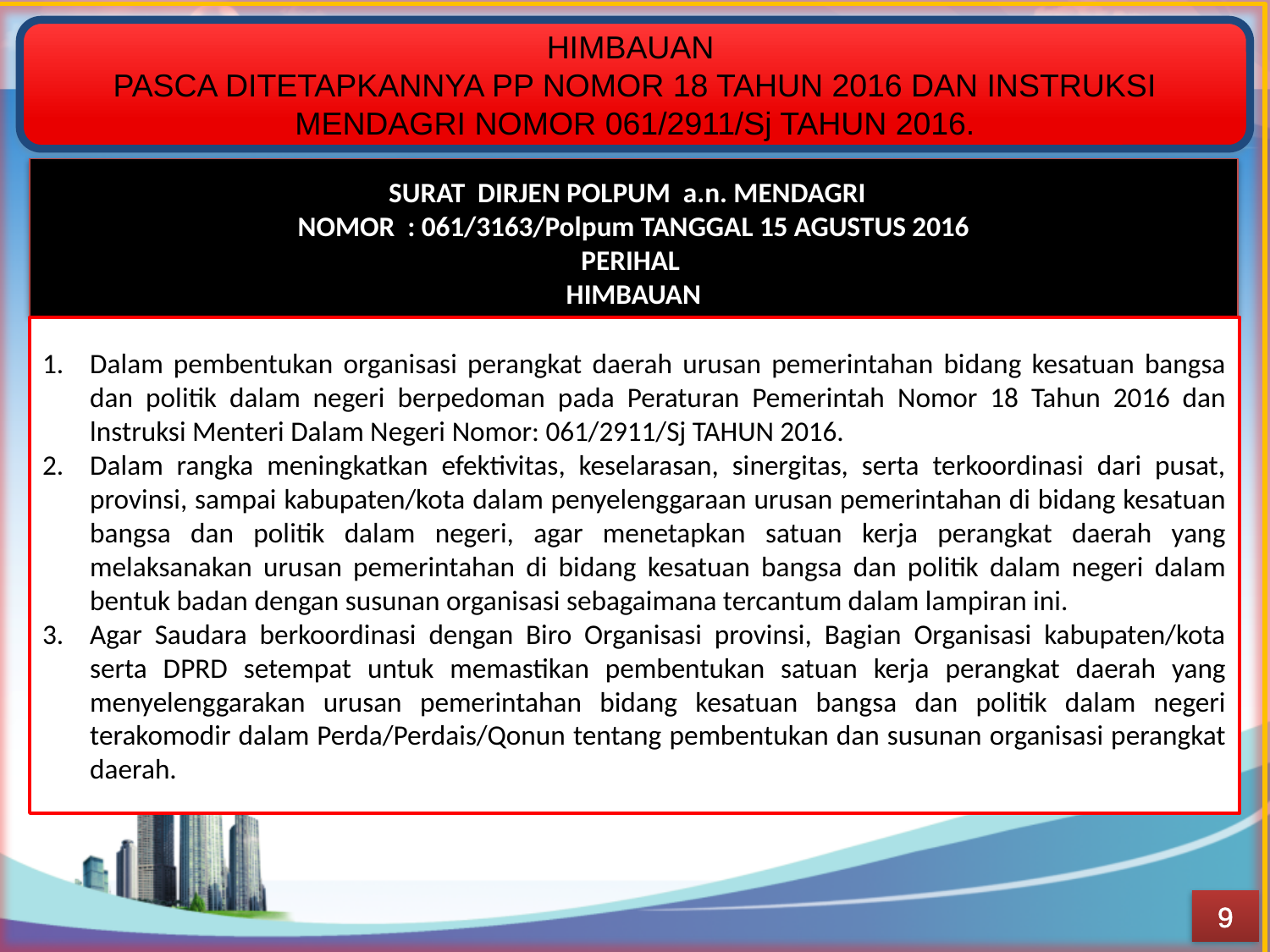

HIMBAUAN
PASCA DITETAPKANNYA PP NOMOR 18 TAHUN 2016 DAN INSTRUKSI MENDAGRI NOMOR 061/2911/Sj TAHUN 2016.

SURAT  DIRJEN POLPUM  a.n. MENDAGRI
NOMOR  : 061/3163/Polpum TANGGAL 15 AGUSTUS 2016
PERIHAL
HIMBAUAN

Dalam pembentukan organisasi perangkat daerah urusan pemerintahan bidang kesatuan bangsa dan politik dalam negeri berpedoman pada Peraturan Pemerintah Nomor 18 Tahun 2016 dan lnstruksi Menteri Dalam Negeri Nomor: 061/2911/Sj TAHUN 2016.
Dalam rangka meningkatkan efektivitas, keselarasan, sinergitas, serta terkoordinasi dari pusat, provinsi, sampai kabupaten/kota dalam penyelenggaraan urusan pemerintahan di bidang kesatuan bangsa dan politik dalam negeri, agar menetapkan satuan kerja perangkat daerah yang melaksanakan urusan pemerintahan di bidang kesatuan bangsa dan politik dalam negeri dalam bentuk badan dengan susunan organisasi sebagaimana tercantum dalam lampiran ini.
Agar Saudara berkoordinasi dengan Biro Organisasi provinsi, Bagian Organisasi kabupaten/kota serta DPRD setempat untuk memastikan pembentukan satuan kerja perangkat daerah yang menyelenggarakan urusan pemerintahan bidang kesatuan bangsa dan politik dalam negeri terakomodir dalam Perda/Perdais/Qonun tentang pembentukan dan susunan organisasi perangkat daerah.
9